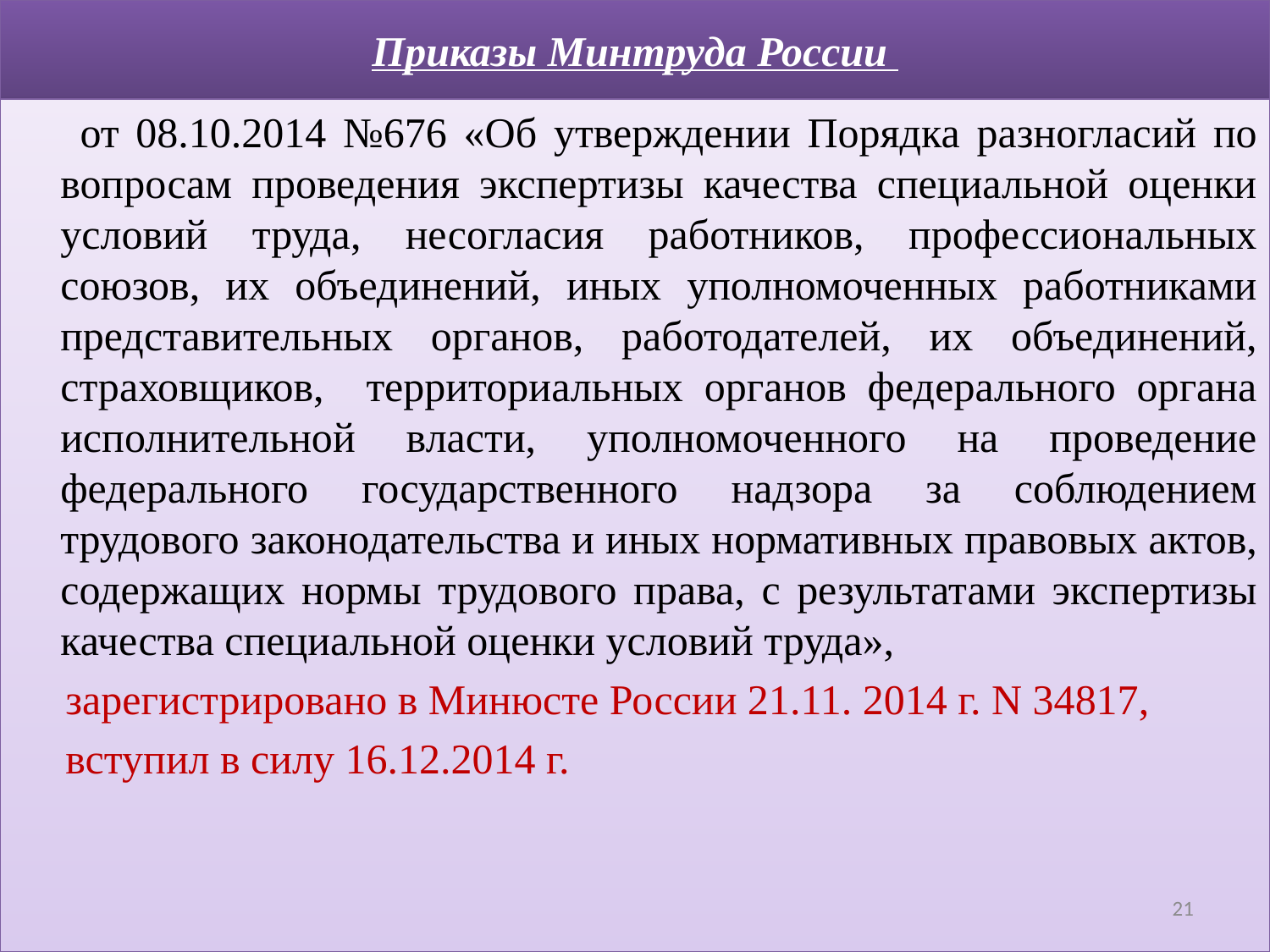

# Приказы Минтруда России
    от 08.10.2014 №676 «Об утверждении Порядка разногласий по вопросам проведения экспертизы качества специальной оценки условий труда, несогласия работников, профессиональных союзов, их объединений, иных уполномоченных работниками представительных органов, работодателей, их объединений, страховщиков,  территориальных органов федерального органа исполнительной власти, уполномоченного на проведение федерального государственного надзора за соблюдением трудового законодательства и иных нормативных правовых актов, содержащих нормы трудового права, с результатами экспертизы качества специальной оценки условий труда»,
     зарегистрировано в Минюсте России 21.11. 2014 г. N 34817,
     вступил в силу 16.12.2014 г.

21